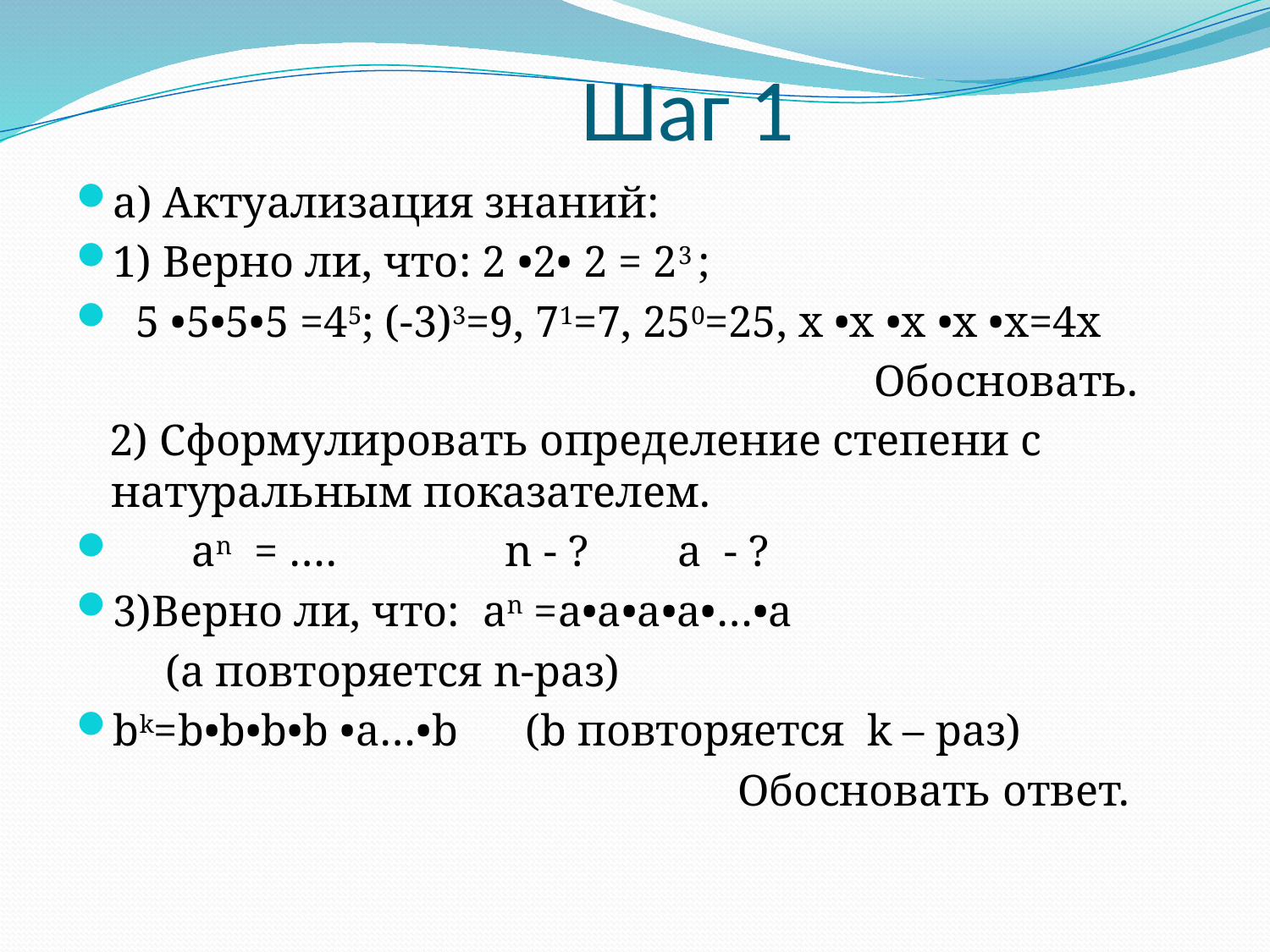

# Шаг 1
а) Актуализация знаний:
1) Верно ли, что: 2 •2• 2 = 23 ;
  5 •5•5•5 =45; (-3)3=9, 71=7, 250=25, x •x •x •x •x=4x
	                                                                    Обосновать.
   2) Сформулировать определение степени с натуральным показателем.
       an  = ….               n - ?        а  - ?
3)Верно ли, что:  an =a•a•a•a•…•а
        (а повторяется n-раз)
bk=b•b•b•b •a…•b      (b повторяется  k – раз)
                                                           Обосновать ответ.